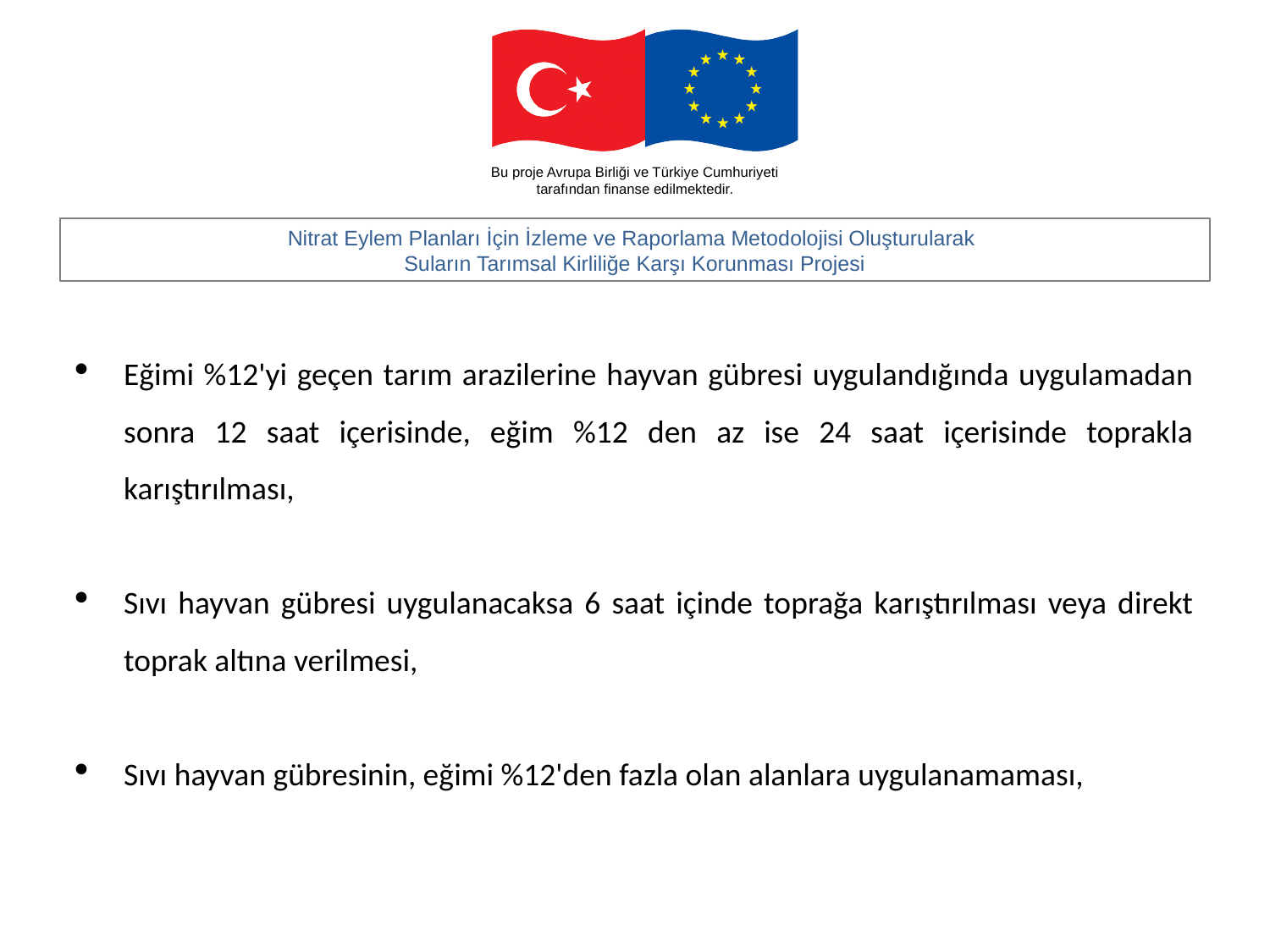

#
Eğimi %12'yi geçen tarım arazilerine hayvan gübresi uygulandığında uygulamadan sonra 12 saat içerisinde, eğim %12 den az ise 24 saat içerisinde toprakla karıştırılması,

Sıvı hayvan gübresi uygulanacaksa 6 saat içinde toprağa karıştırılması veya direkt toprak altına verilmesi,

Sıvı hayvan gübresinin, eğimi %12'den fazla olan alanlara uygulanamaması,